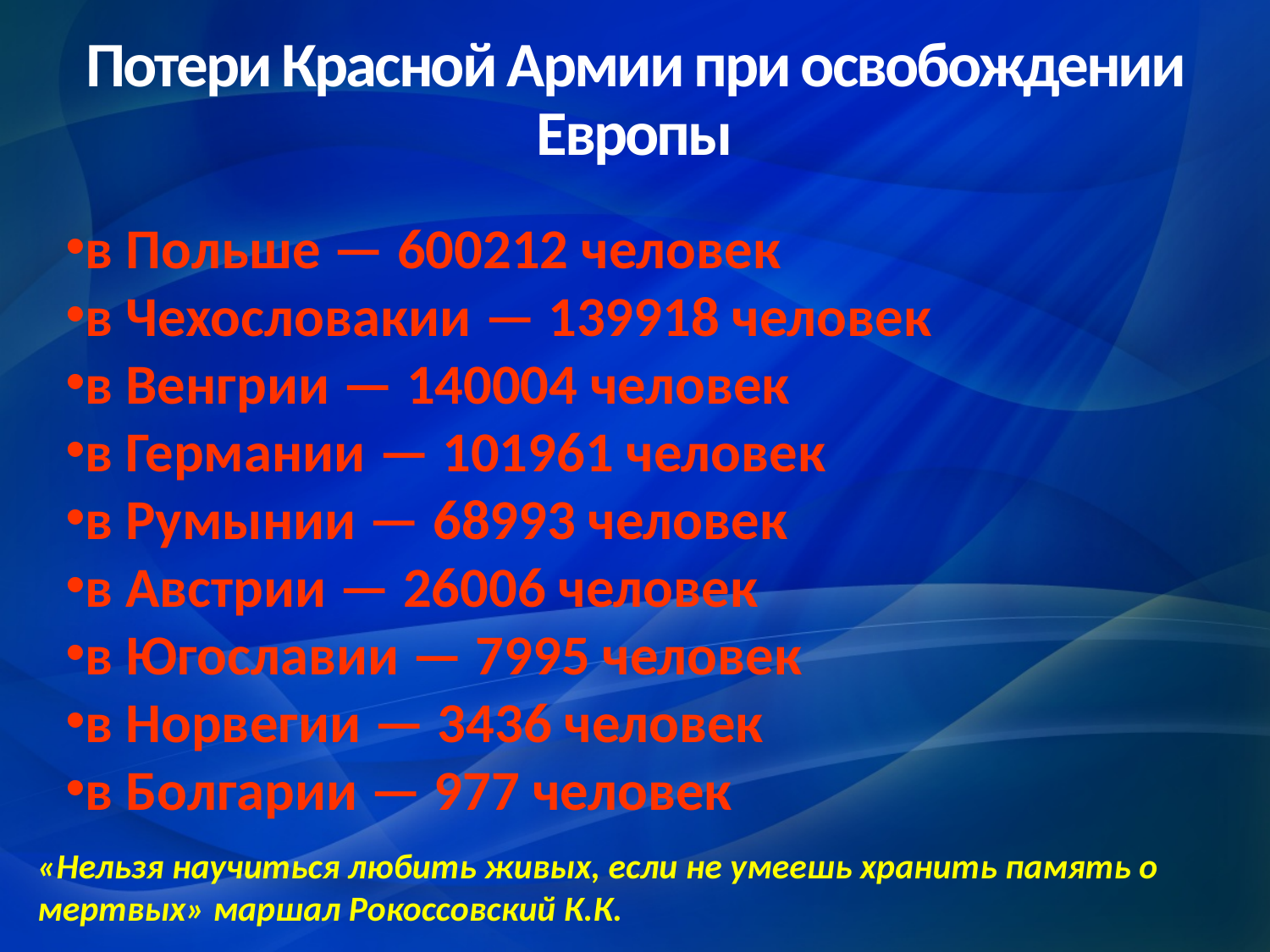

# Потери Красной Армии при освобождении Европы
в Польше — 600212 человек
в Чехословакии — 139918 человек
в Венгрии — 140004 человек
в Германии — 101961 человек
в Румынии — 68993 человек
в Австрии — 26006 человек
в Югославии — 7995 человек
в Норвегии — 3436 человек
в Болгарии — 977 человек
«Нельзя научиться любить живых, если не умеешь хранить память о мертвых» маршал Рокоссовский К.К.